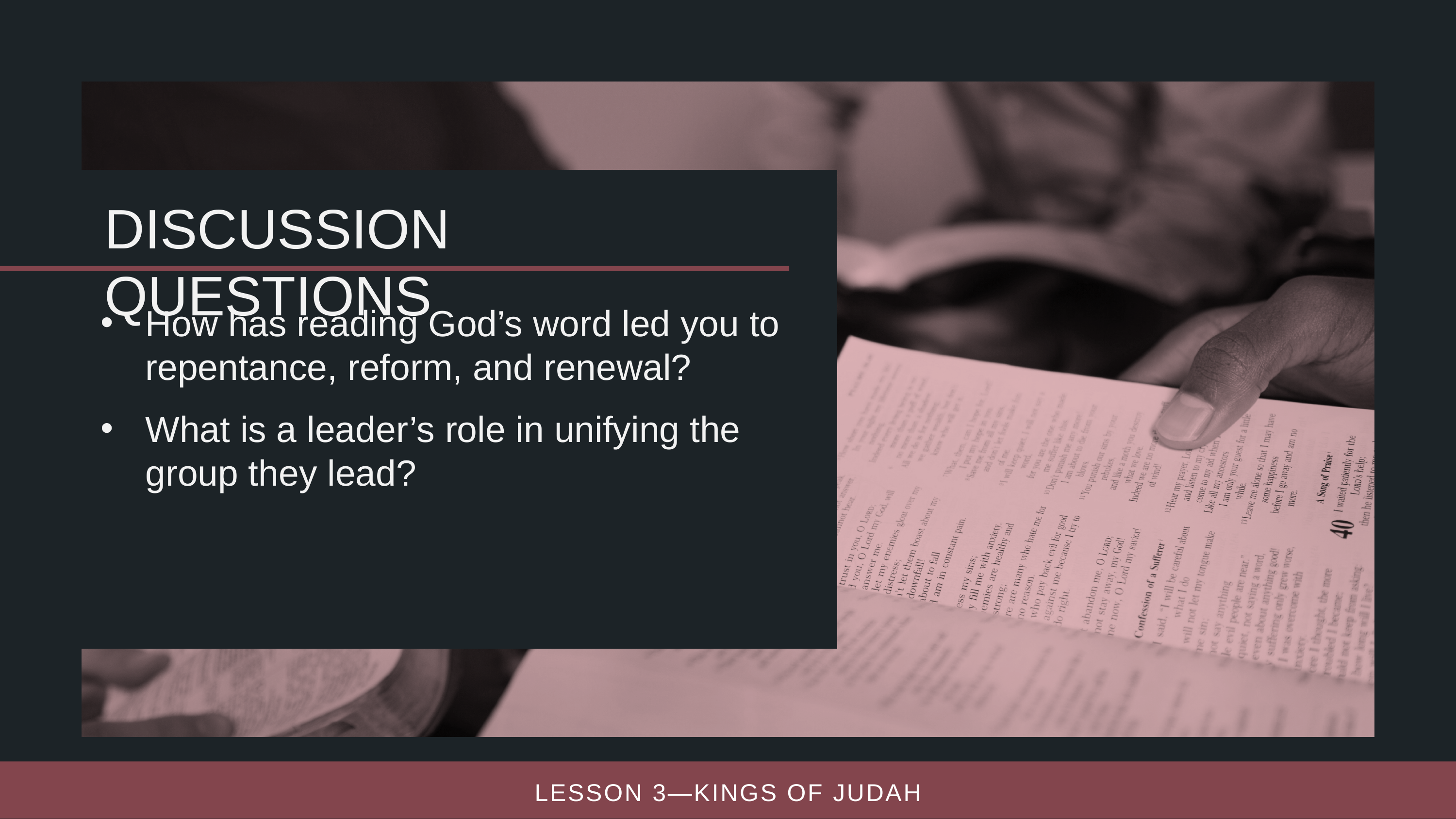

How has reading God’s word led you to repentance, reform, and renewal?
What is a leader’s role in unifying the group they lead?